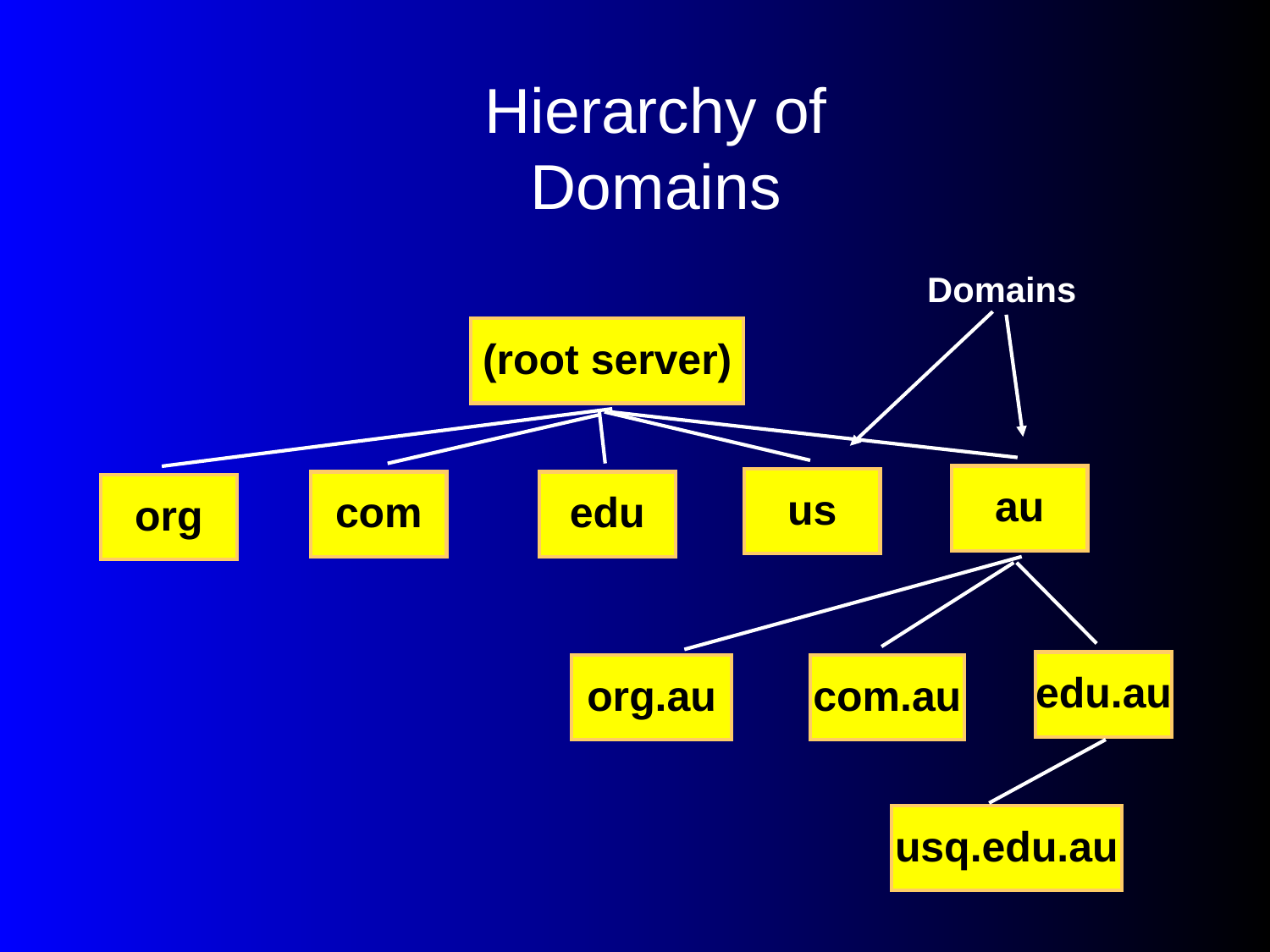

# Hierarchy of Domains
Domains

(root server)

au
us
com
edu
org

edu.au
org.au
com.au

usq.edu.au